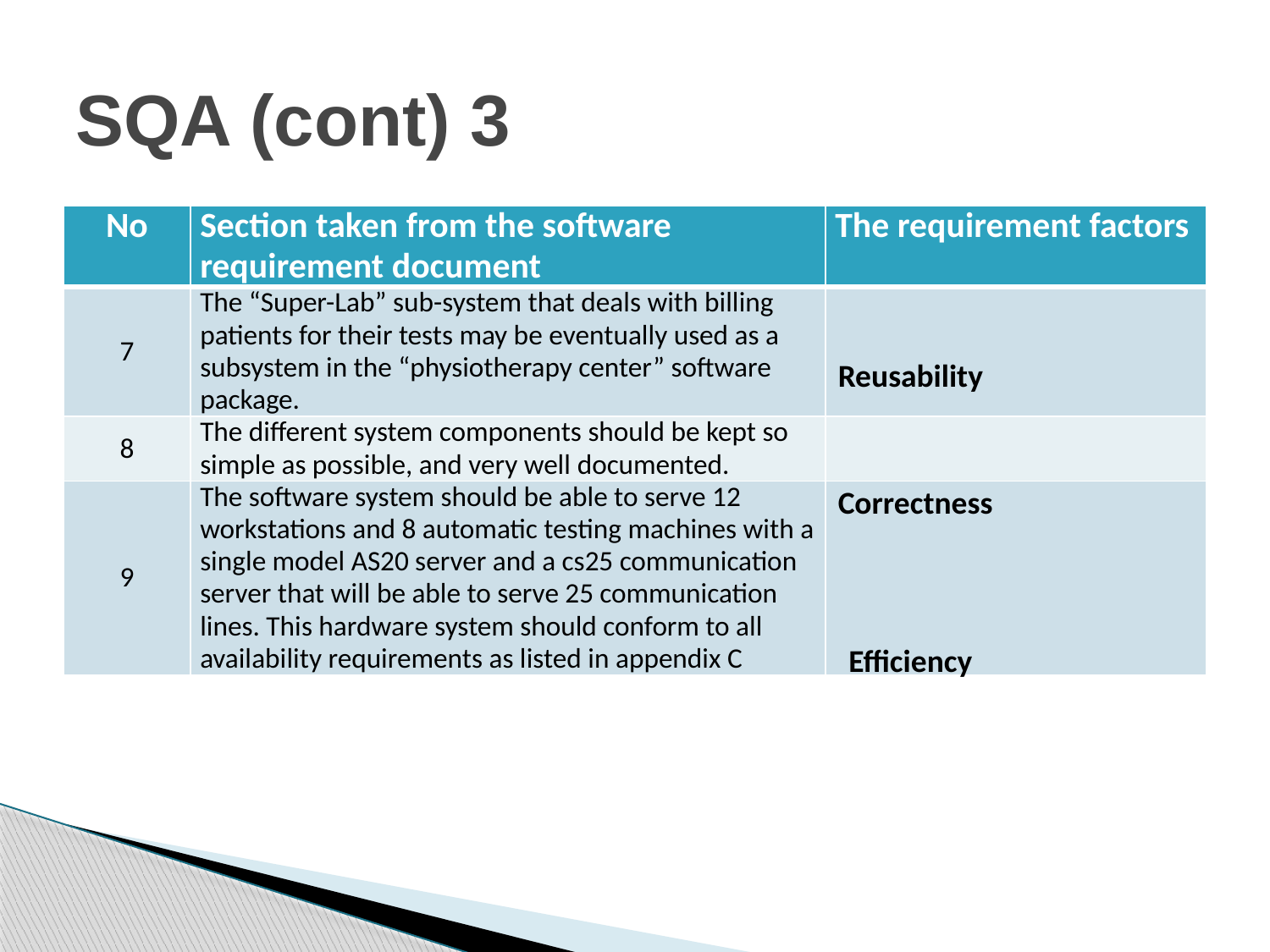

# SQA (cont) 3
| No | Section taken from the software requirement document | The requirement factors |
| --- | --- | --- |
| 7 | The “Super-Lab” sub-system that deals with billing patients for their tests may be eventually used as a subsystem in the “physiotherapy center” software package. |  |
| 8 | The different system components should be kept so simple as possible, and very well documented. |  |
| 9 | The software system should be able to serve 12 workstations and 8 automatic testing machines with a single model AS20 server and a cs25 communication server that will be able to serve 25 communication lines. This hardware system should conform to all availability requirements as listed in appendix C |  |
Reusability
Correctness
Efficiency